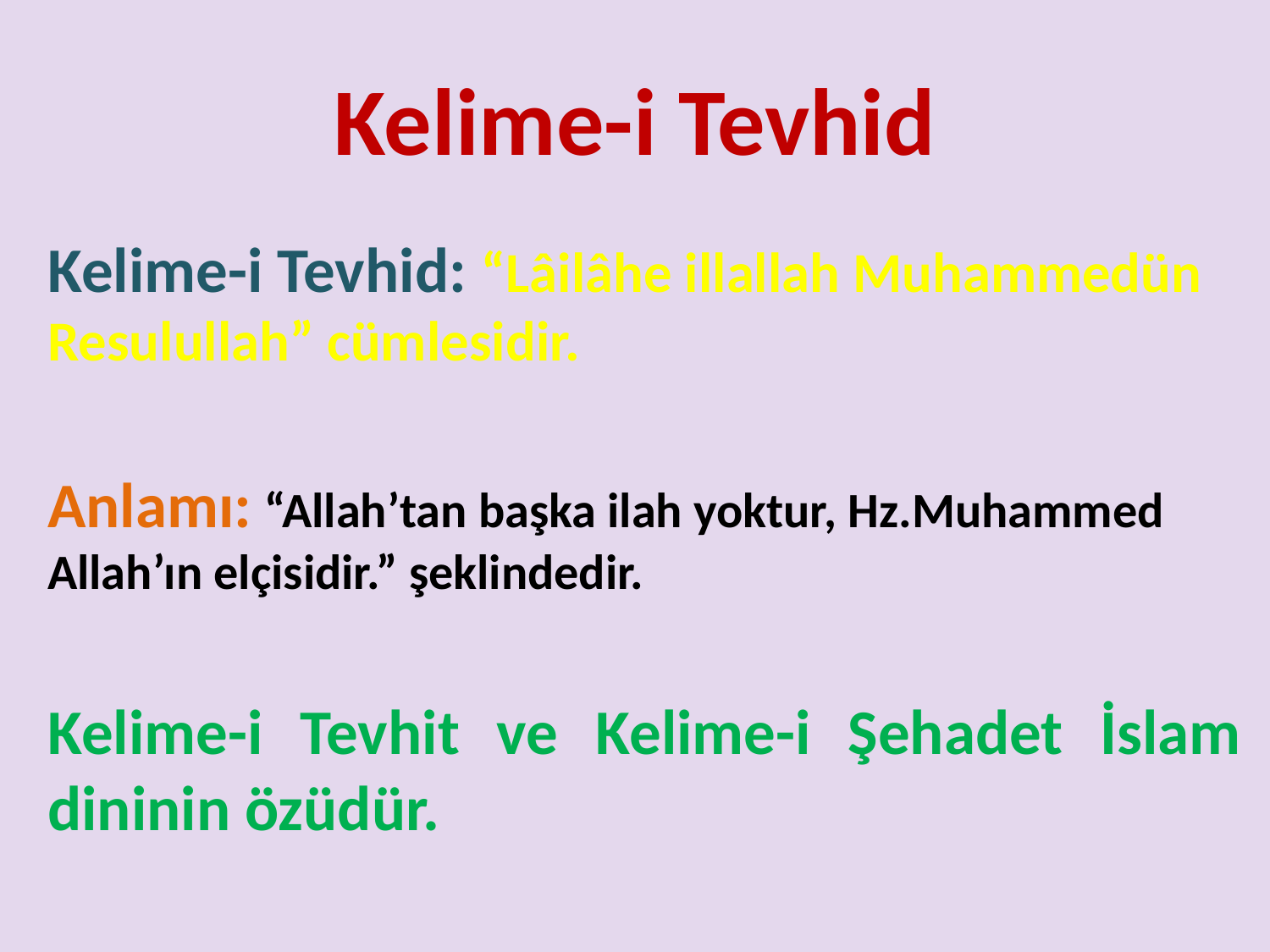

# Kelime-i Tevhid
Kelime-i Tevhid: “Lâilâhe illallah Muhammedün Resulullah” cümlesidir.

Anlamı: “Allah’tan başka ilah yoktur, Hz.Muhammed Allah’ın elçisidir.” şeklindedir.

Kelime-i Tevhit ve Kelime-i Şehadet İslam dininin özüdür.